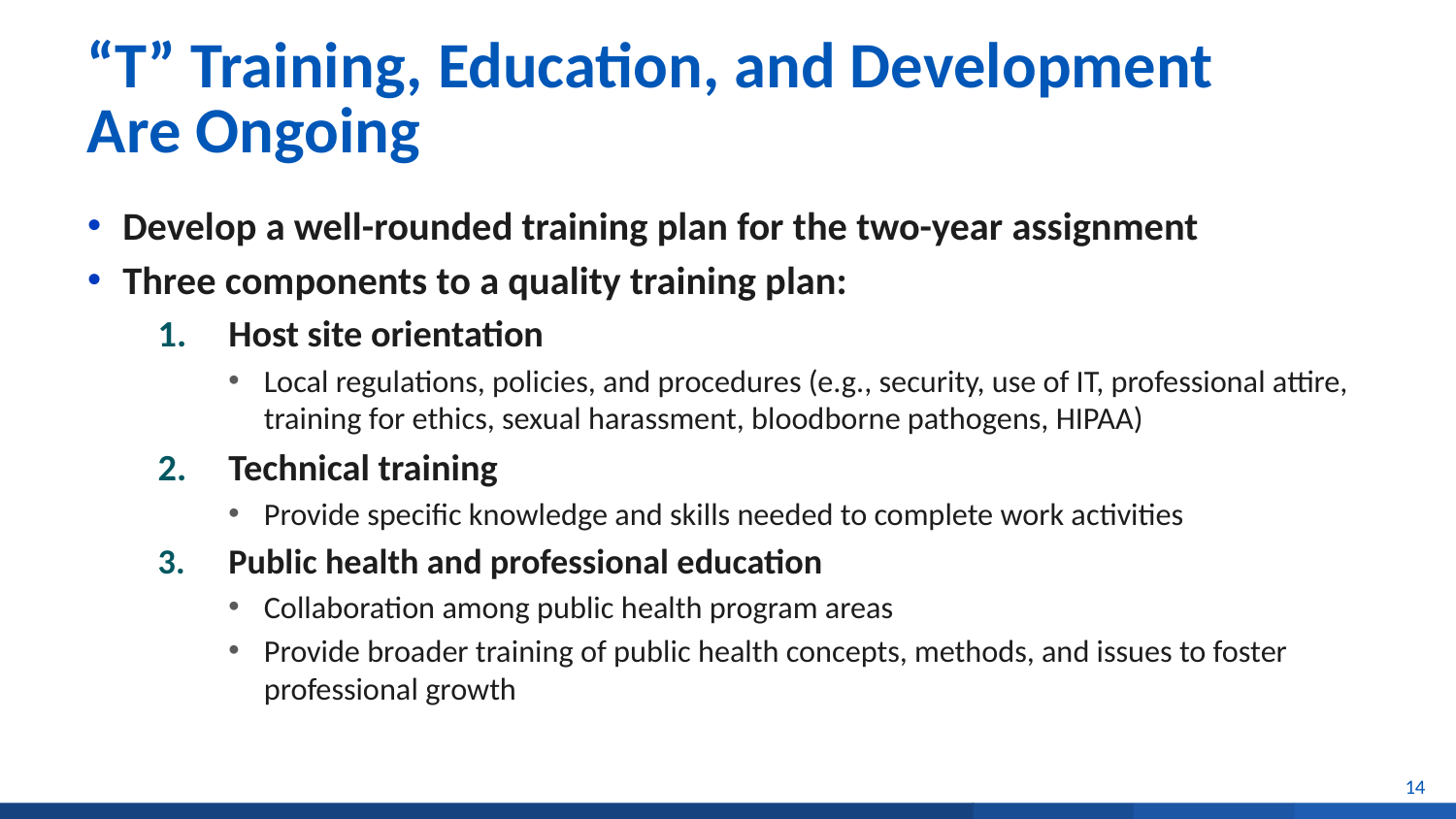

# “T” Training, Education, and Development Are Ongoing
Develop a well-rounded training plan for the two-year assignment
Three components to a quality training plan:
Host site orientation
Local regulations, policies, and procedures (e.g., security, use of IT, professional attire, training for ethics, sexual harassment, bloodborne pathogens, HIPAA)
Technical training
Provide specific knowledge and skills needed to complete work activities
Public health and professional education
Collaboration among public health program areas
Provide broader training of public health concepts, methods, and issues to foster professional growth
14